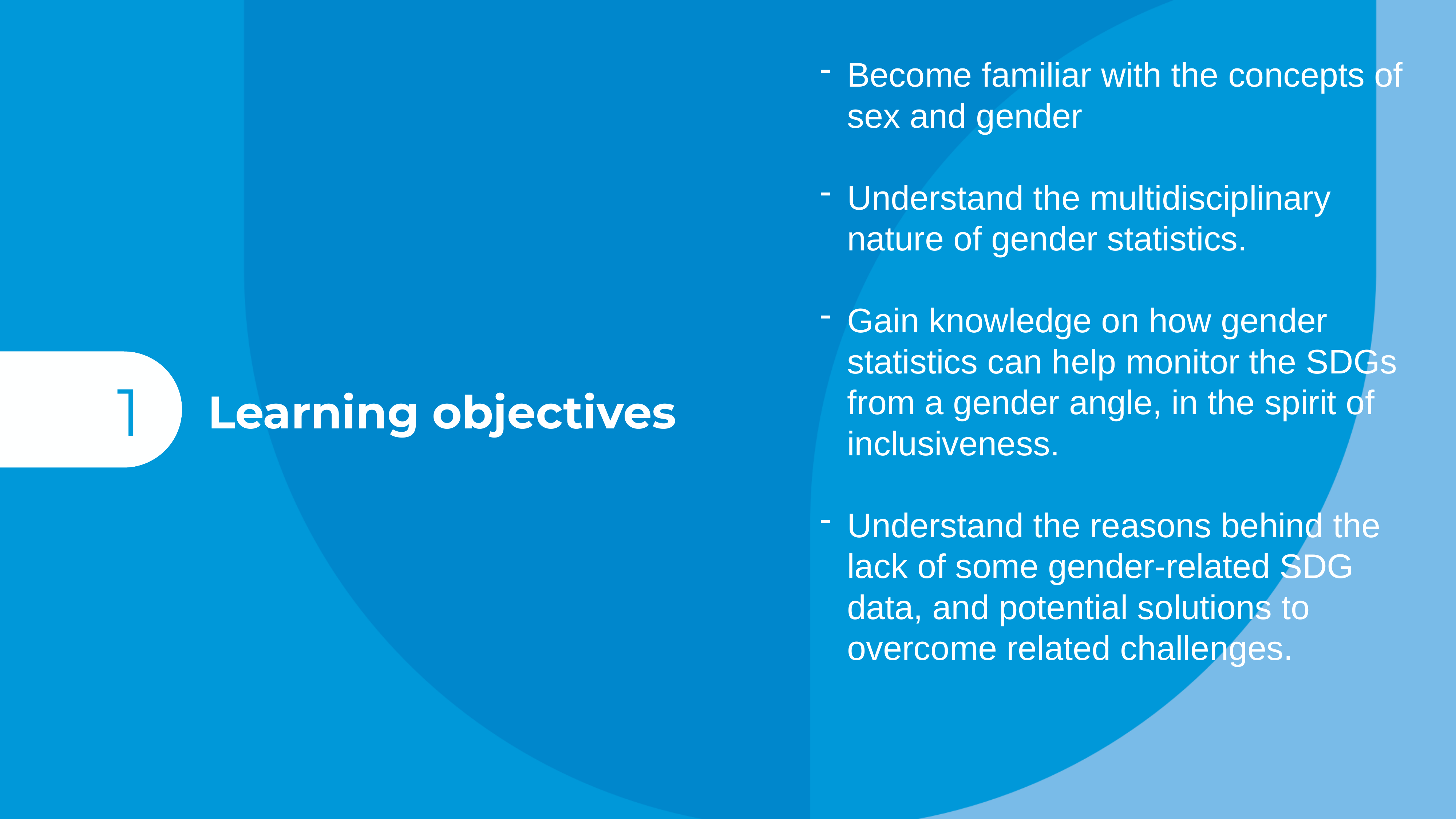

Become familiar with the concepts of sex and gender

Understand the multidisciplinary nature of gender statistics.

Gain knowledge on how gender statistics can help monitor the SDGs from a gender angle, in the spirit of inclusiveness.

Understand the reasons behind the lack of some gender-related SDG data, and potential solutions to overcome related challenges.

1
Learning objectives